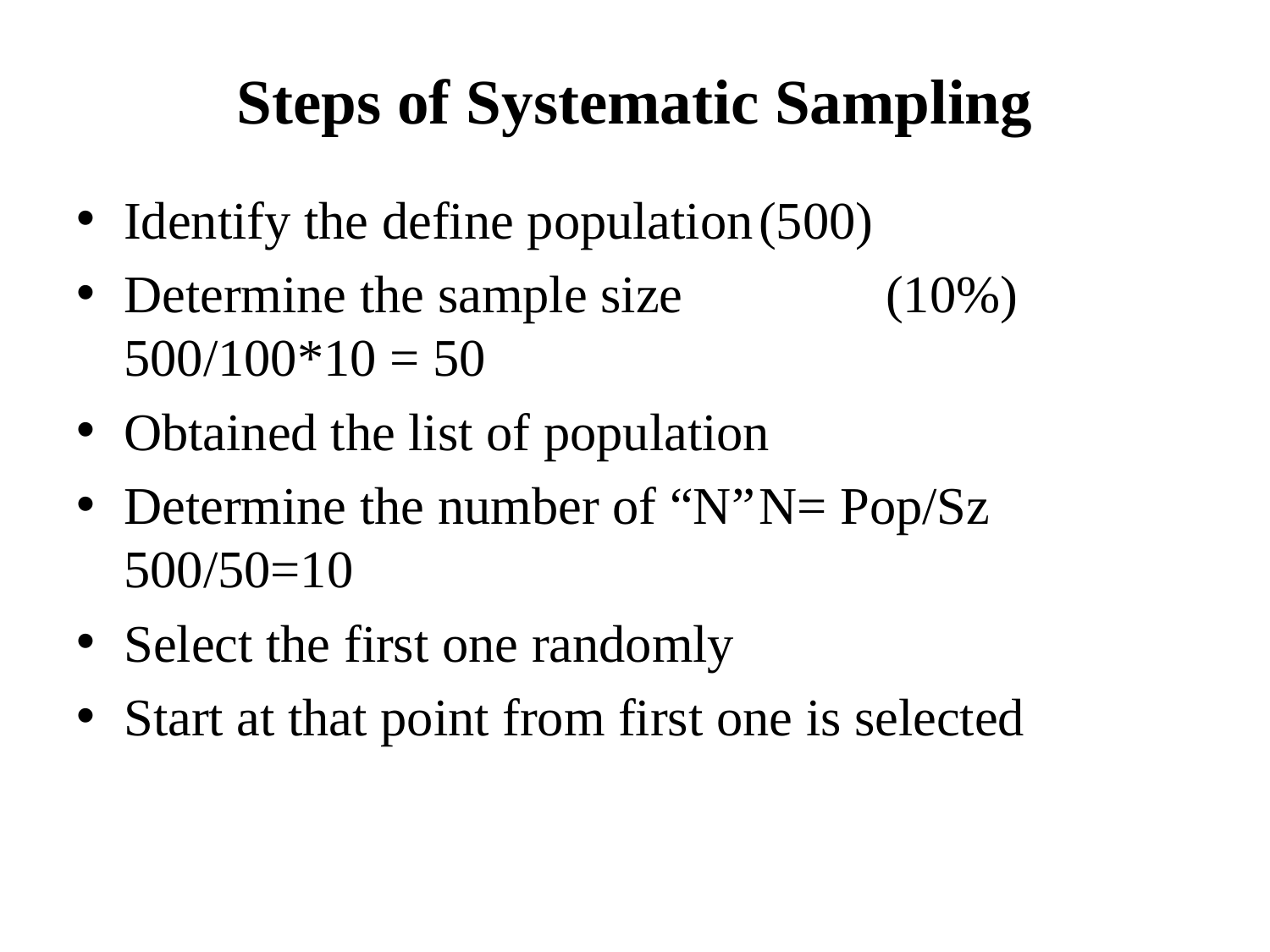

# Steps of Systematic Sampling
Identify the define population	(500)
Determine the sample size		(10%) 500/100*10 = 50
Obtained the list of population
Determine the number of “N”	N= Pop/Sz 	500/50=10
Select the first one randomly
Start at that point from first one is selected